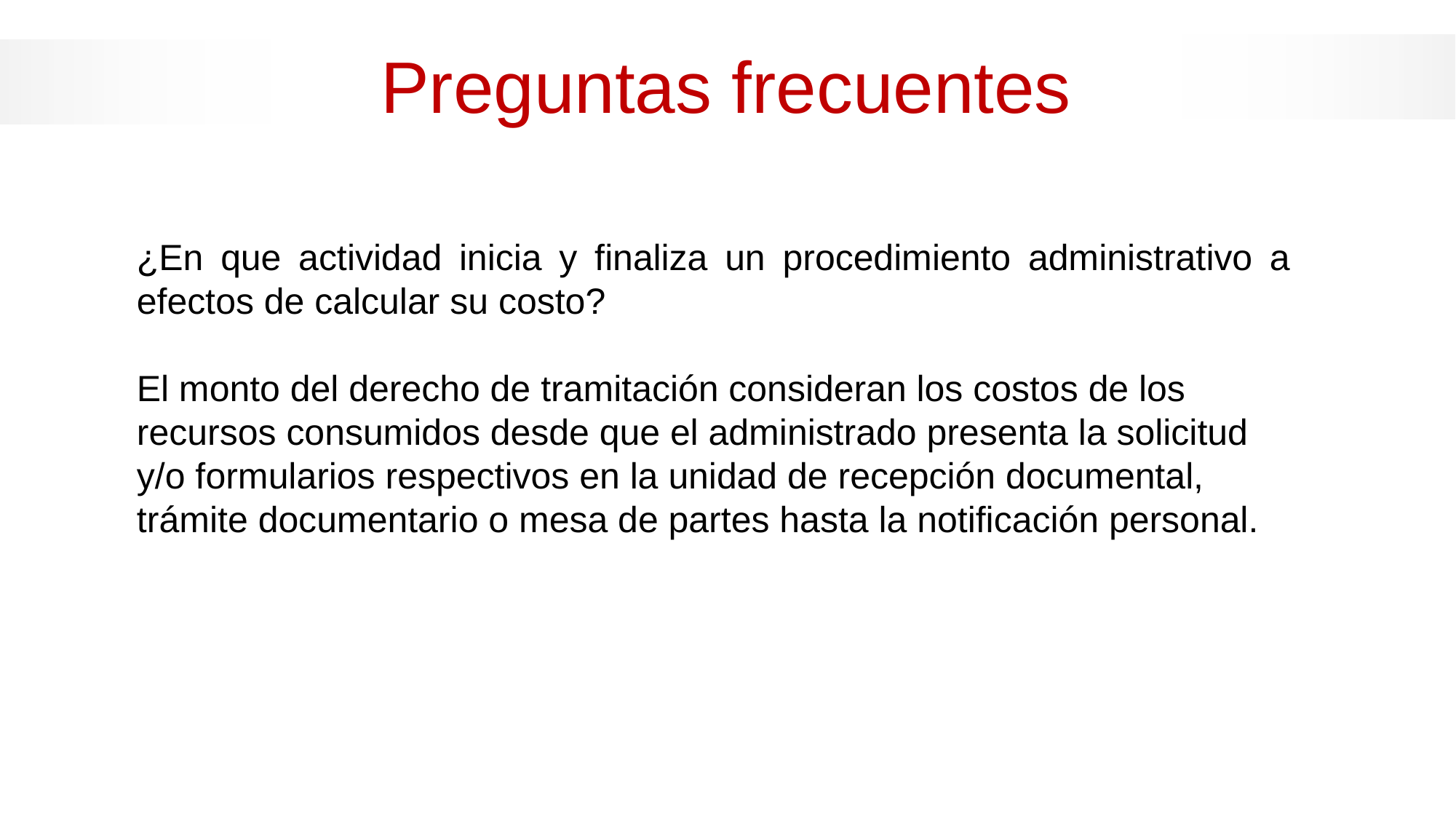

Preguntas frecuentes

¿En que actividad inicia y finaliza un procedimiento administrativo a efectos de calcular su costo?

El monto del derecho de tramitación consideran los costos de los recursos consumidos desde que el administrado presenta la solicitud y/o formularios respectivos en la unidad de recepción documental, trámite documentario o mesa de partes hasta la notificación personal.